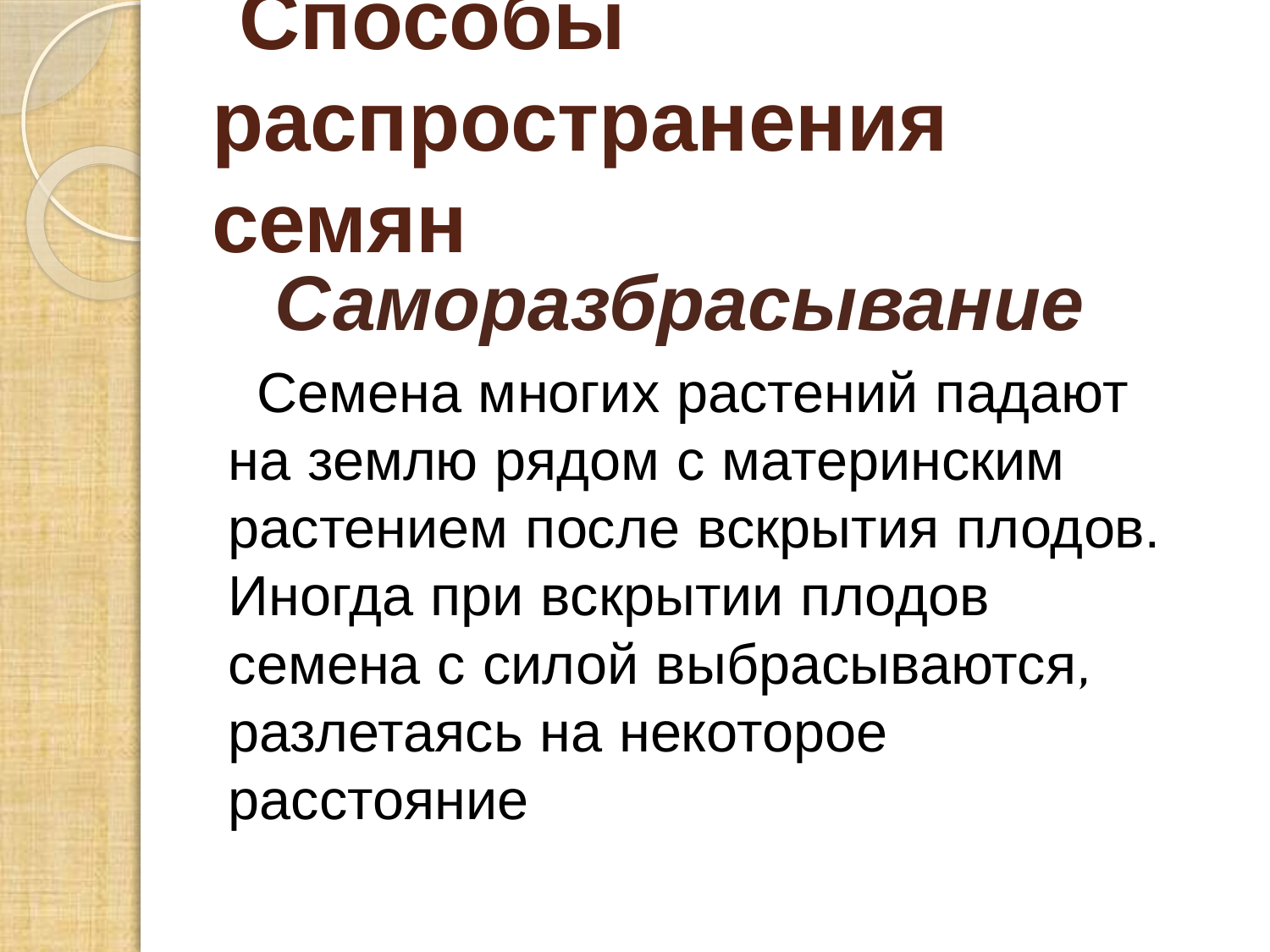

# Способы распространения семян
Саморазбрасывание
    Семена многих растений падают на землю рядом с материнским растением после вскрытия плодов. Иногда при вскрытии плодов семена с силой выбрасываются, разлетаясь на некоторое расстояние